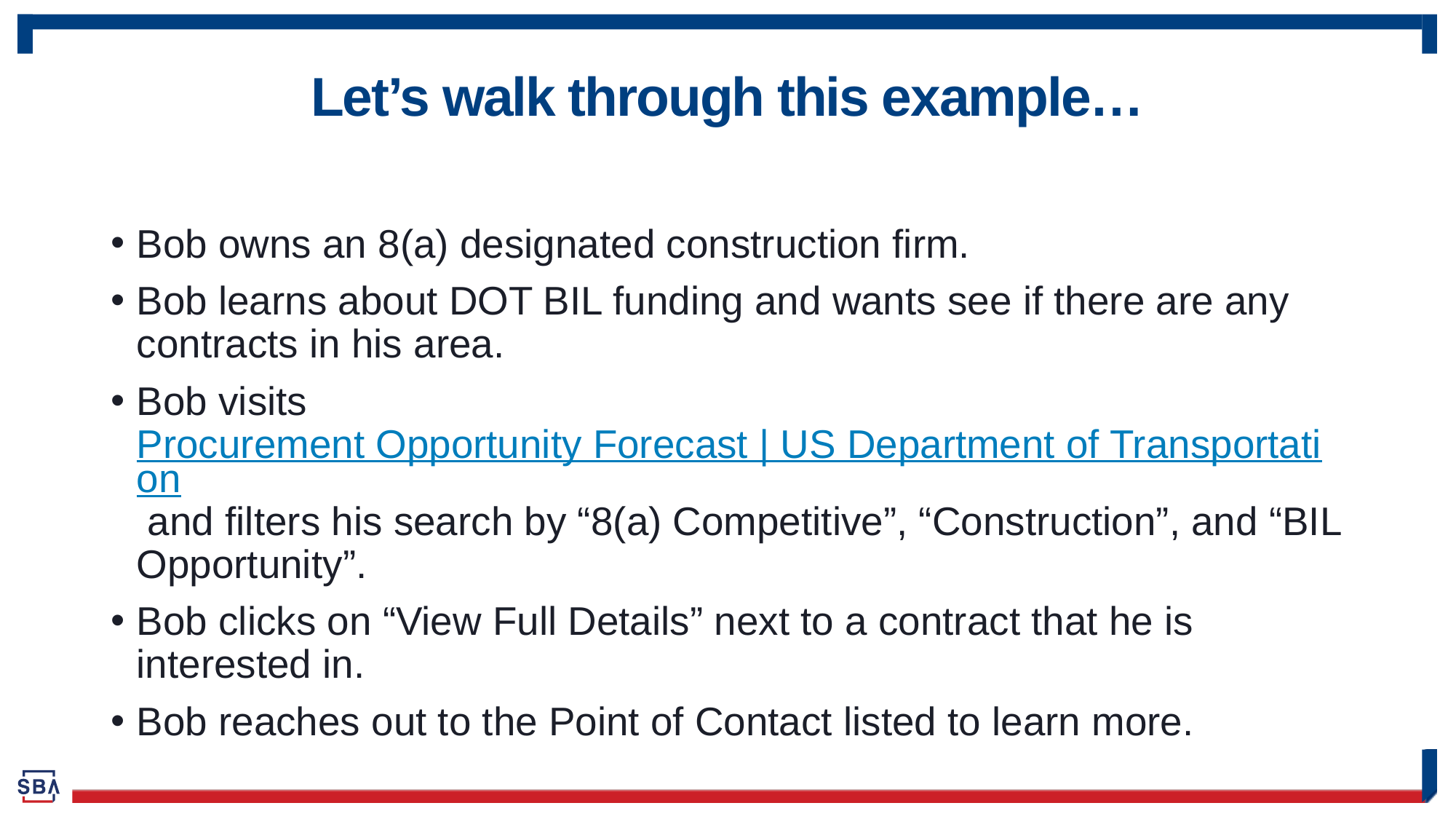

# Let’s walk through this example…
Bob owns an 8(a) designated construction firm.
Bob learns about DOT BIL funding and wants see if there are any contracts in his area.
Bob visits Procurement Opportunity Forecast | US Department of Transportation and filters his search by “8(a) Competitive”, “Construction”, and “BIL Opportunity”.
Bob clicks on “View Full Details” next to a contract that he is interested in.
Bob reaches out to the Point of Contact listed to learn more.